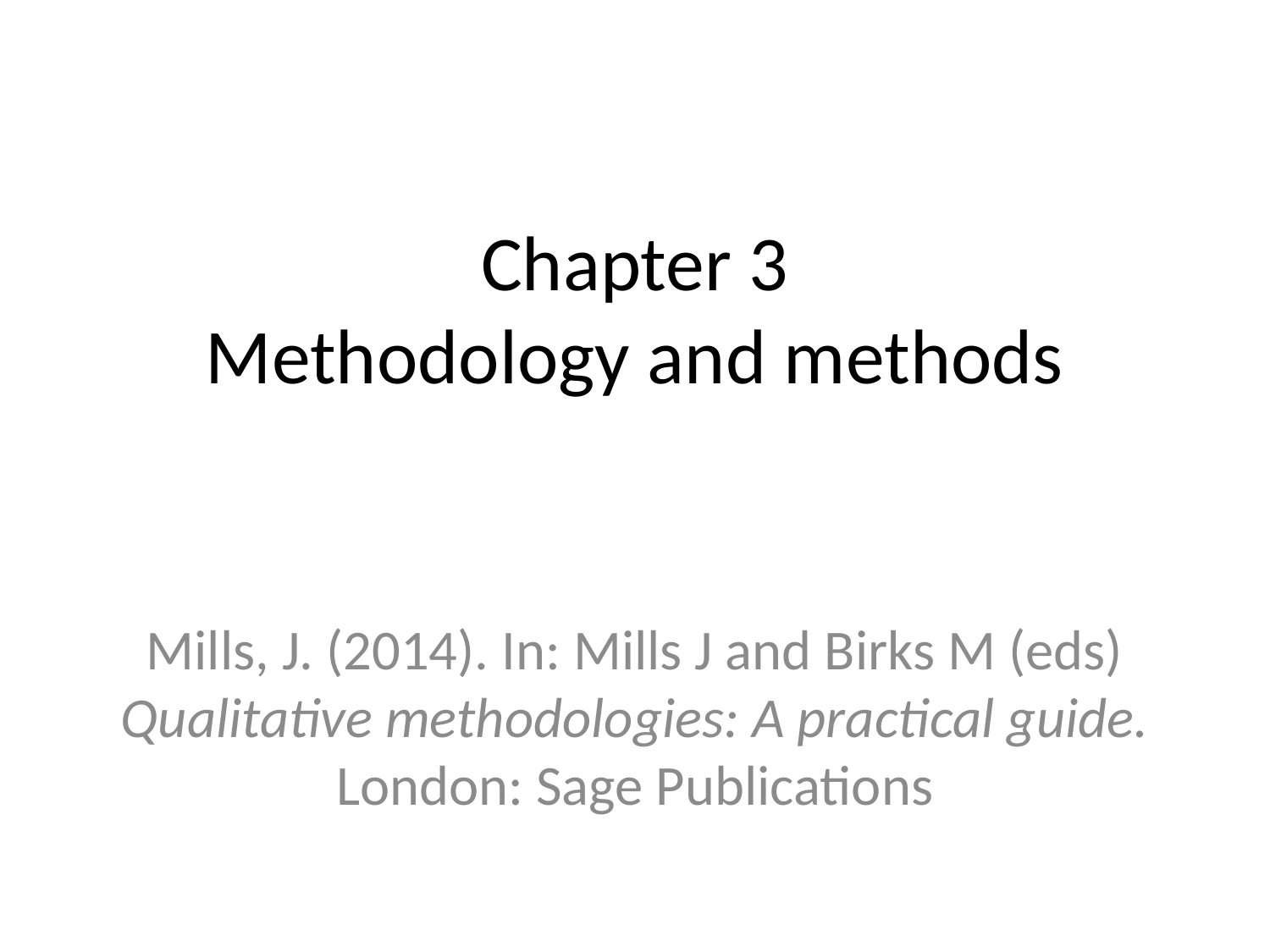

# Chapter 3 Methodology and methods
Mills, J. (2014). In: Mills J and Birks M (eds) Qualitative methodologies: A practical guide. London: Sage Publications